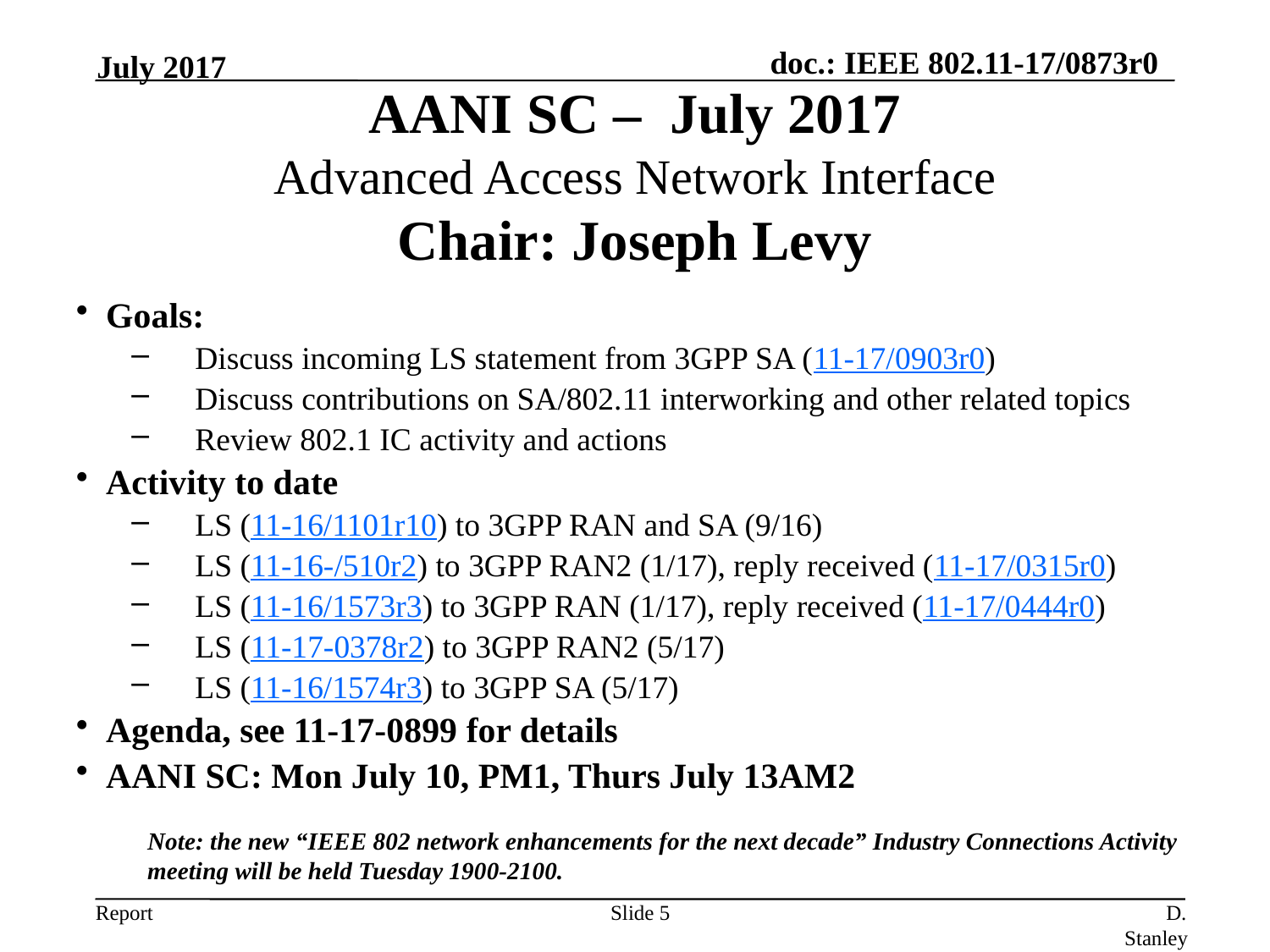

July 2017

AANI SC –  July 2017
Advanced Access Network Interface
Chair: Joseph Levy
Goals:
Discuss incoming LS statement from 3GPP SA (11-17/0903r0)
Discuss contributions on SA/802.11 interworking and other related topics
Review 802.1 IC activity and actions
Activity to date
LS (11-16/1101r10) to 3GPP RAN and SA (9/16)
LS (11-16-/510r2) to 3GPP RAN2 (1/17), reply received (11-17/0315r0)
LS (11-16/1573r3) to 3GPP RAN (1/17), reply received (11-17/0444r0)
LS (11-17-0378r2) to 3GPP RAN2 (5/17)
LS (11-16/1574r3) to 3GPP SA (5/17)
Agenda, see 11-17-0899 for details
AANI SC: Mon July 10, PM1, Thurs July 13AM2
Note: the new “IEEE 802 network enhancements for the next decade” Industry Connections Activity meeting will be held Tuesday 1900-2100.

Slide 5
D. Stanley, HP Enterprise